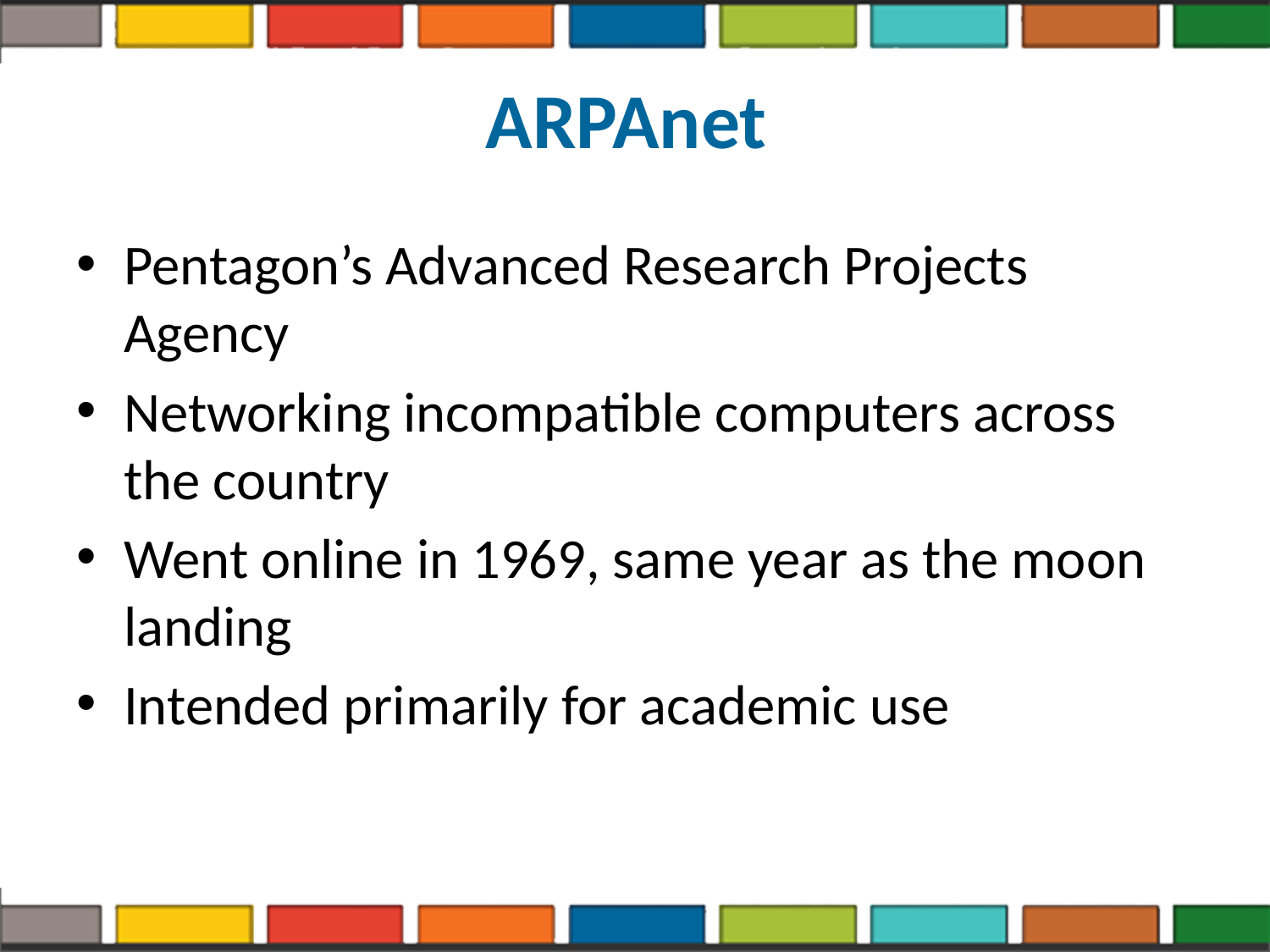

# ARPAnet
Pentagon’s Advanced Research Projects Agency
Networking incompatible computers across the country
Went online in 1969, same year as the moon landing
Intended primarily for academic use